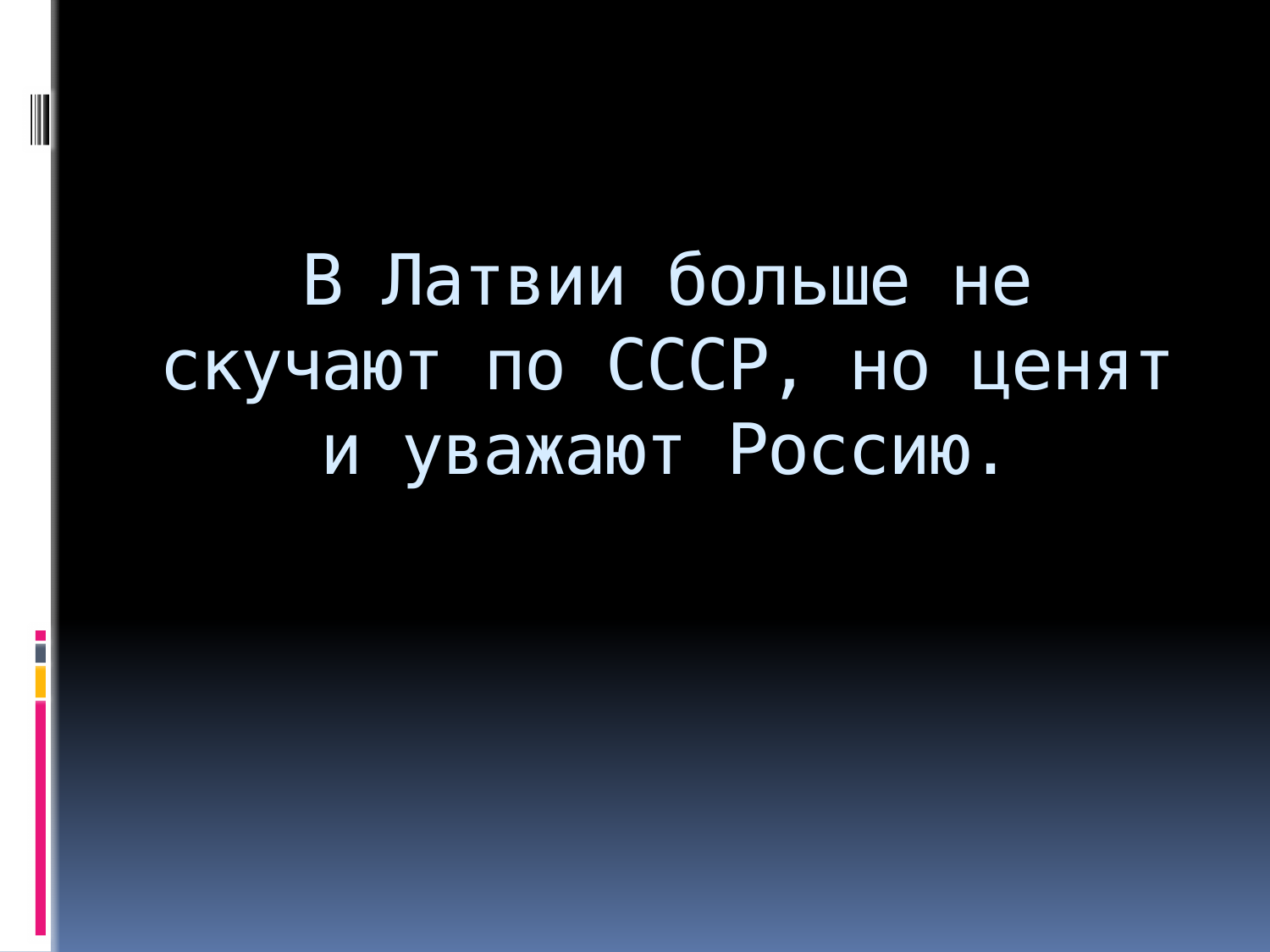

# В Латвии больше не скучают по СССР, но ценят и уважают Россию.